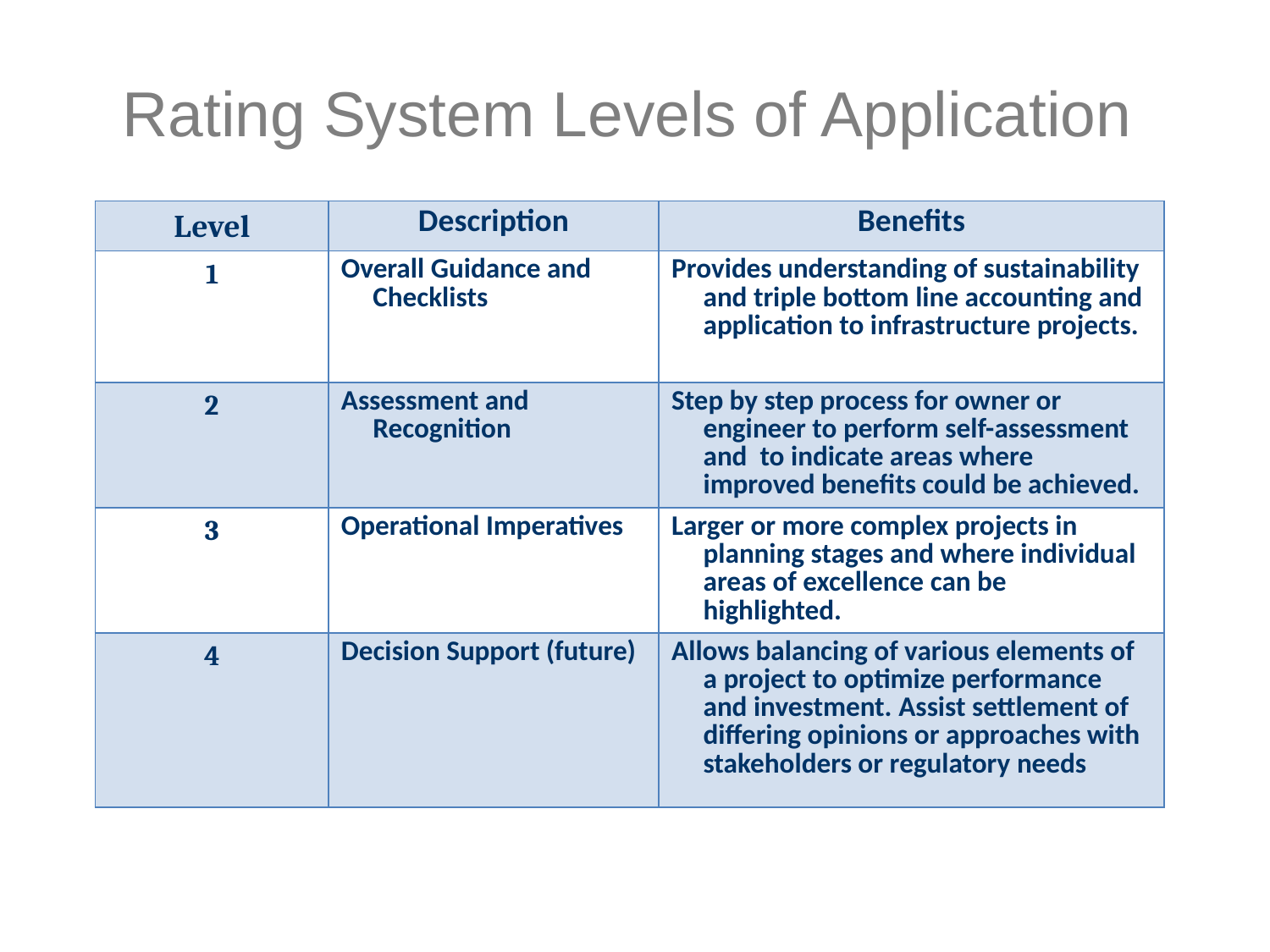

# Rating System Levels of Application
| Level | Description | Benefits |
| --- | --- | --- |
| 1 | Overall Guidance and Checklists | Provides understanding of sustainability and triple bottom line accounting and application to infrastructure projects. |
| 2 | Assessment and Recognition | Step by step process for owner or engineer to perform self-assessment and to indicate areas where improved benefits could be achieved. |
| 3 | Operational Imperatives | Larger or more complex projects in planning stages and where individual areas of excellence can be highlighted. |
| 4 | Decision Support (future) | Allows balancing of various elements of a project to optimize performance and investment. Assist settlement of differing opinions or approaches with stakeholders or regulatory needs |